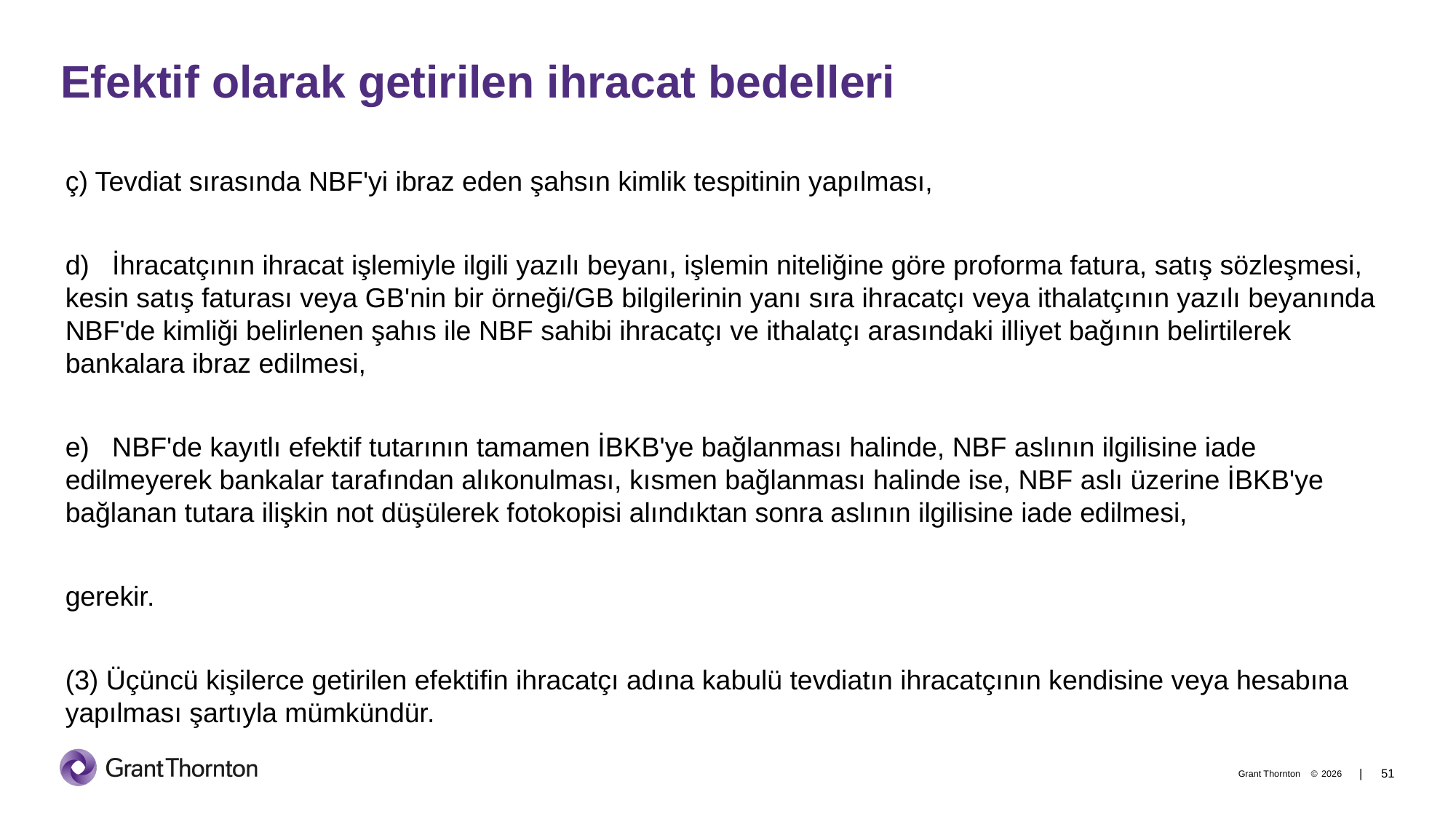

# Efektif olarak getirilen ihracat bedelleri
ç) Tevdiat sırasında NBF'yi ibraz eden şahsın kimlik tespitinin yapılması,

d)   İhracatçının ihracat işlemiyle ilgili yazılı beyanı, işlemin niteliğine göre proforma fatura, satış sözleşmesi, kesin satış faturası veya GB'nin bir örneği/GB bilgilerinin yanı sıra ihracatçı veya ithalatçının yazılı beyanında NBF'de kimliği belirlenen şahıs ile NBF sahibi ihracatçı ve ithalatçı arasındaki illiyet bağının belirtilerek bankalara ibraz edilmesi,

e)   NBF'de kayıtlı efektif tutarının tamamen İBKB'ye bağlanması halinde, NBF aslının ilgilisine iade edilmeyerek bankalar tarafından alıkonulması, kısmen bağlanması halinde ise, NBF aslı üzerine İBKB'ye bağlanan tutara ilişkin not düşülerek fotokopisi alındıktan sonra aslının ilgilisine iade edilmesi,

gerekir.

(3) Üçüncü kişilerce getirilen efektifin ihracatçı adına kabulü tevdiatın ihracatçının kendisine veya hesabına yapılması şartıyla mümkündür.
51